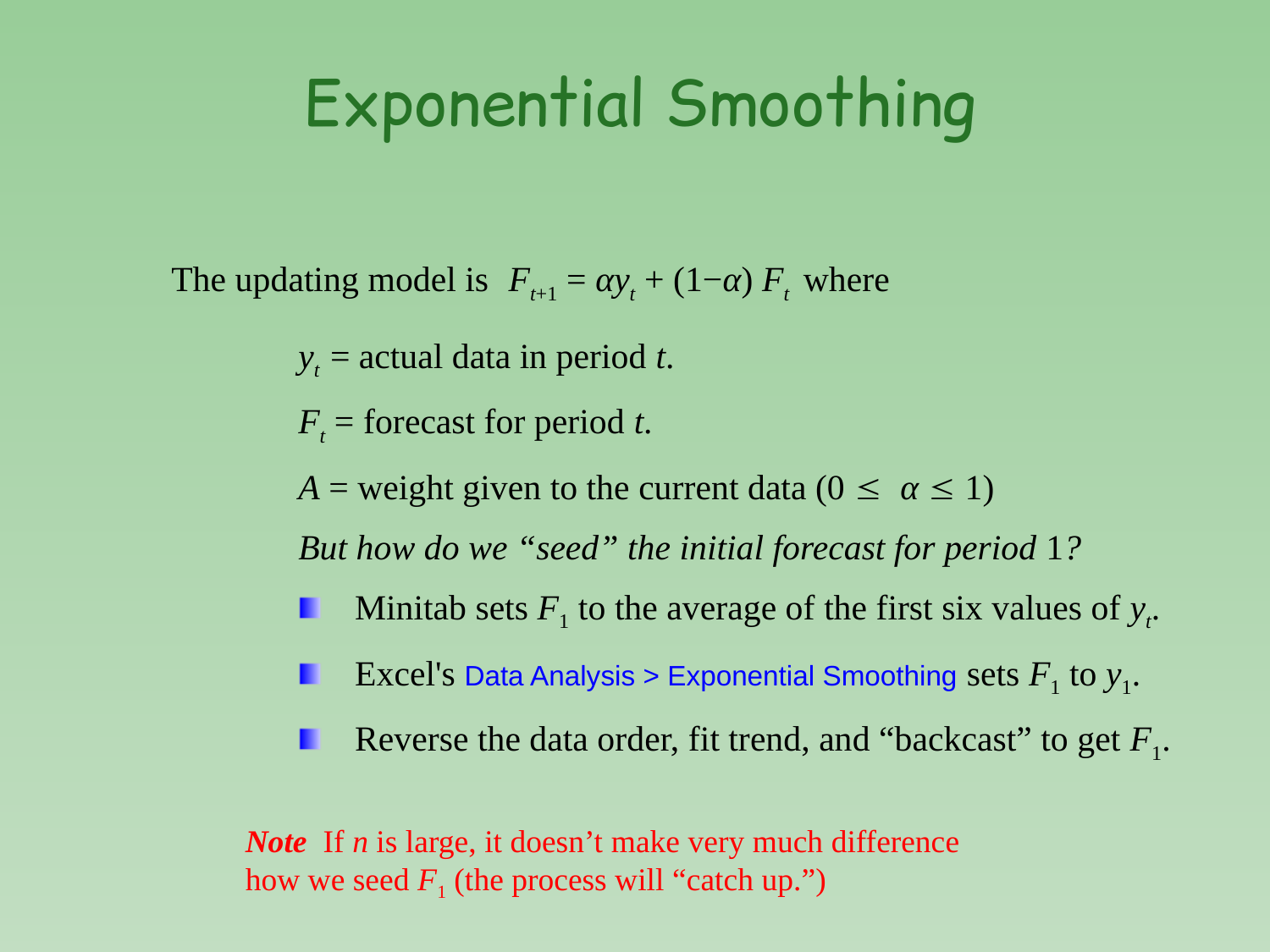

# Exponential Smoothing
The updating model is  Ft+1 = αyt + (1−α) Ft  where
yt = actual data in period t.
Ft = forecast for period t.
Α = weight given to the current data (0 ≤  α ≤ 1)
But how do we “seed” the initial forecast for period 1?
   Minitab sets F1 to the average of the first six values of yt.
   Excel's Data Analysis > Exponential Smoothing sets F1 to y1.
   Reverse the data order, fit trend, and “backcast” to get F1.
Note  If n is large, it doesn’t make very much difference how we seed F1 (the process will “catch up.”)